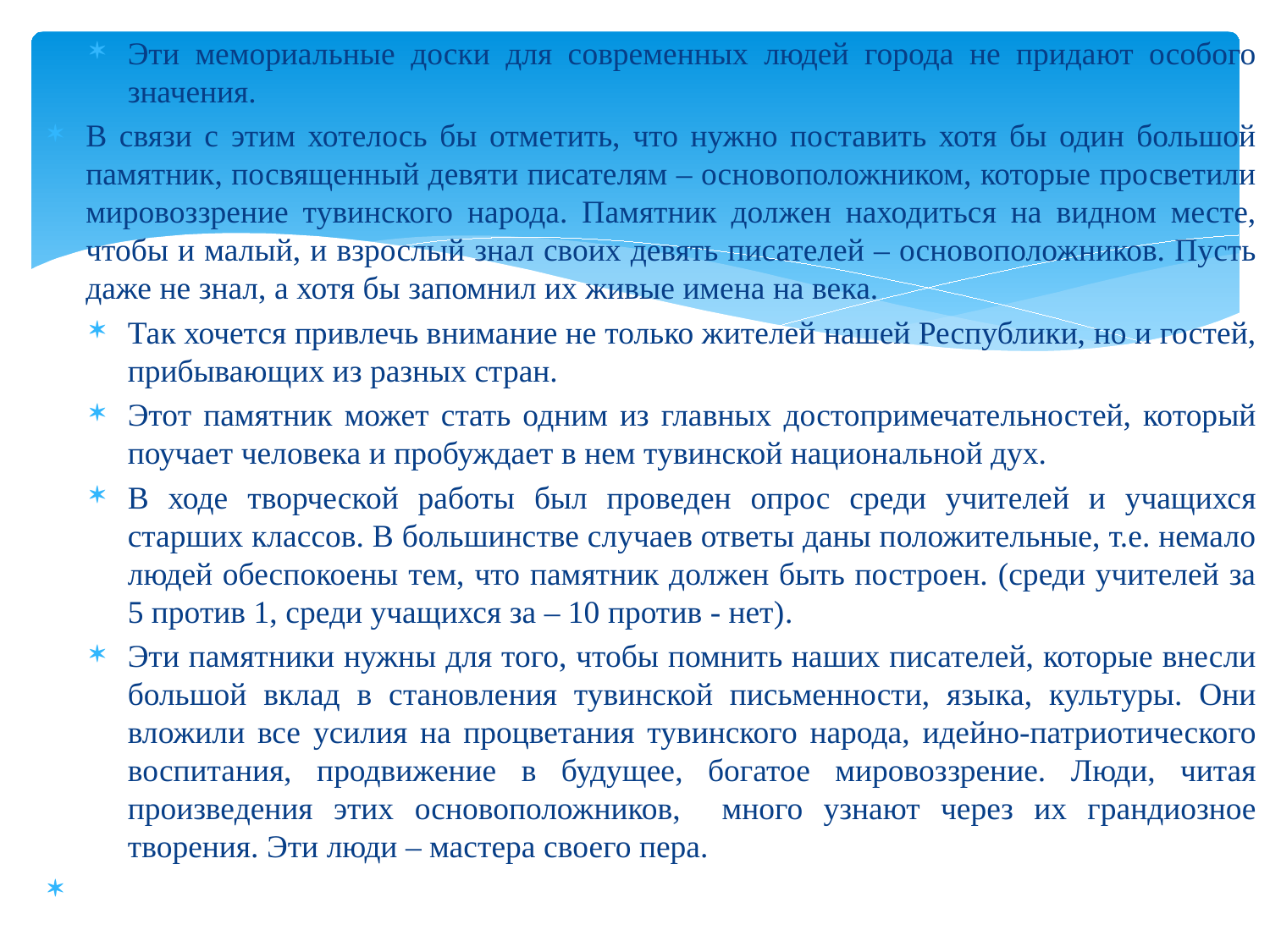

Эти мемориальные доски для современных людей города не придают особого значения.
В связи с этим хотелось бы отметить, что нужно поставить хотя бы один большой памятник, посвященный девяти писателям – основоположником, которые просветили мировоззрение тувинского народа. Памятник должен находиться на видном месте, чтобы и малый, и взрослый знал своих девять писателей – основоположников. Пусть даже не знал, а хотя бы запомнил их живые имена на века.
Так хочется привлечь внимание не только жителей нашей Республики, но и гостей, прибывающих из разных стран.
Этот памятник может стать одним из главных достопримечательностей, который поучает человека и пробуждает в нем тувинской национальной дух.
В ходе творческой работы был проведен опрос среди учителей и учащихся старших классов. В большинстве случаев ответы даны положительные, т.е. немало людей обеспокоены тем, что памятник должен быть построен. (среди учителей за 5 против 1, среди учащихся за – 10 против - нет).
Эти памятники нужны для того, чтобы помнить наших писателей, которые внесли большой вклад в становления тувинской письменности, языка, культуры. Они вложили все усилия на процветания тувинского народа, идейно-патриотического воспитания, продвижение в будущее, богатое мировоззрение. Люди, читая произведения этих основоположников,  много узнают через их грандиозное творения. Эти люди – мастера своего пера.